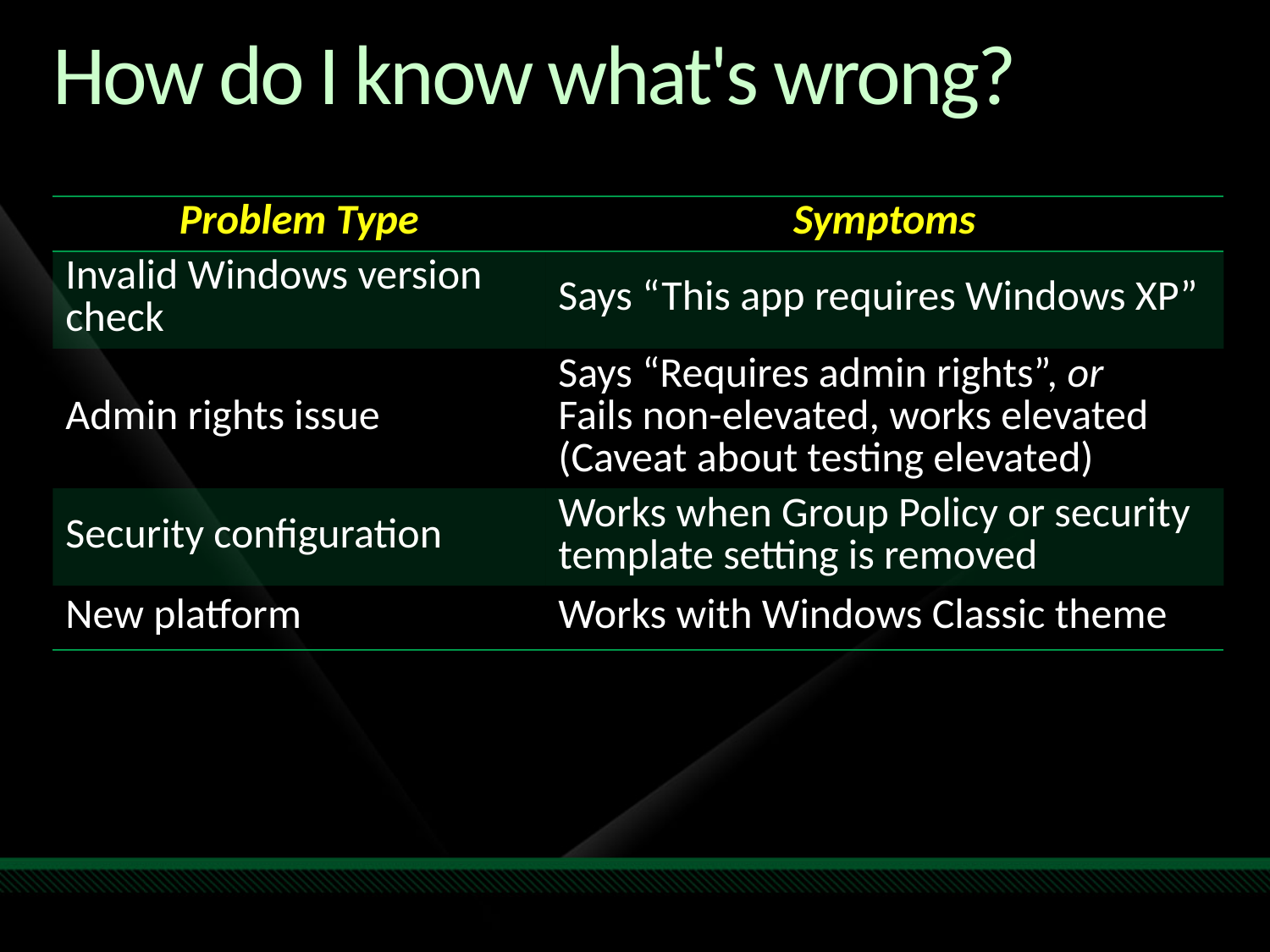

# How do I know what's wrong?
| Problem Type | Symptoms |
| --- | --- |
| Invalid Windows version check | Says “This app requires Windows XP” |
| Admin rights issue | Says “Requires admin rights”, or Fails non-elevated, works elevated (Caveat about testing elevated) |
| Security configuration | Works when Group Policy or security template setting is removed |
| New platform | Works with Windows Classic theme |